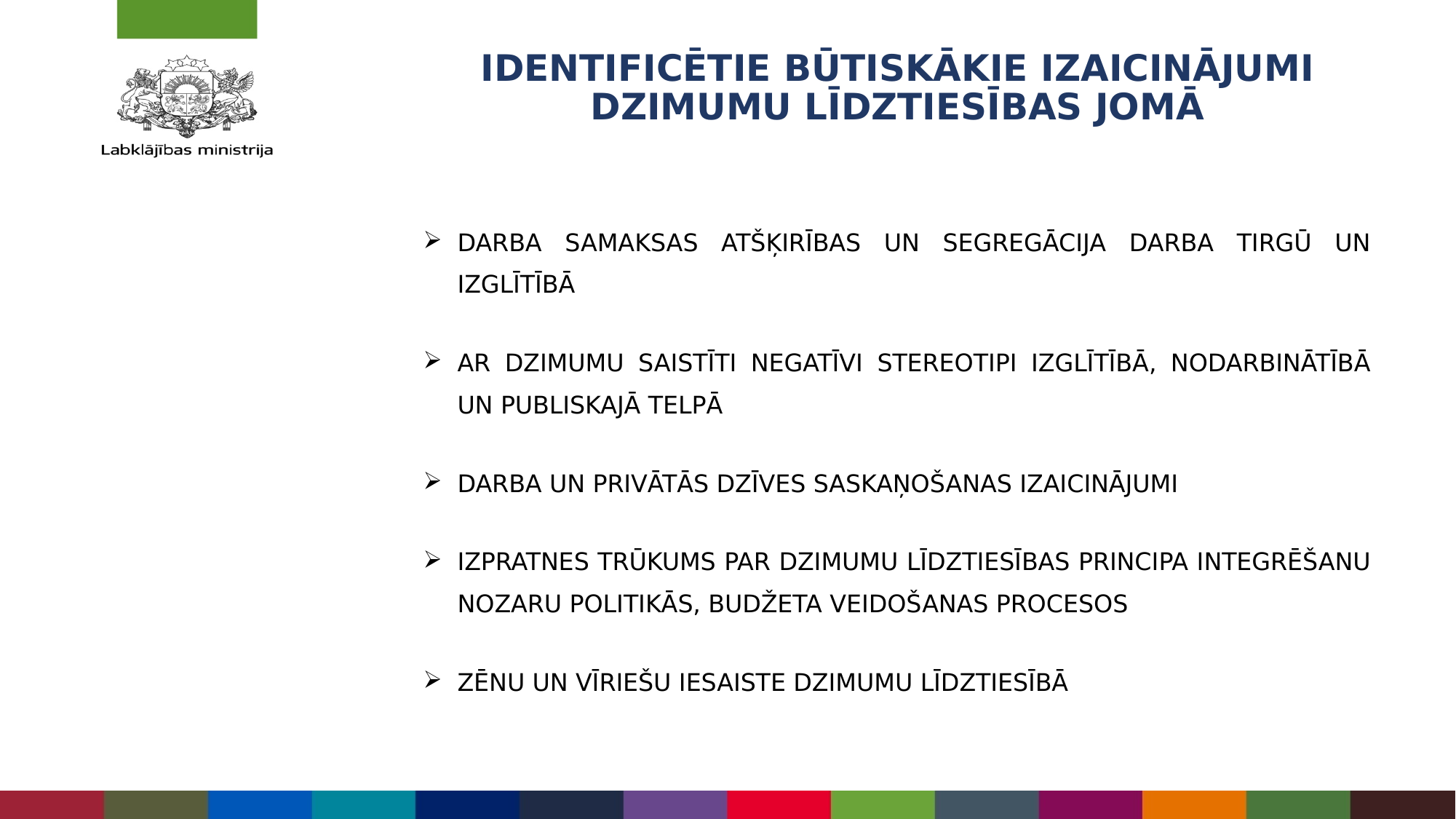

# IDENTIFICĒTIE BŪTISKĀKIE IZAICINĀJUMI DZIMUMU LĪDZTIESĪBAS JOMĀ
DARBA SAMAKSAS ATŠĶIRĪBAS UN SEGREGĀCIJA DARBA TIRGŪ UN IZGLĪTĪBĀ
AR DZIMUMU SAISTĪTI NEGATĪVI STEREOTIPI IZGLĪTĪBĀ, NODARBINĀTĪBĀ UN PUBLISKAJĀ TELPĀ
DARBA UN PRIVĀTĀS DZĪVES SASKAŅOŠANAS IZAICINĀJUMI
IZPRATNES TRŪKUMS PAR DZIMUMU LĪDZTIESĪBAS PRINCIPA INTEGRĒŠANU NOZARU POLITIKĀS, BUDŽETA VEIDOŠANAS PROCESOS
ZĒNU UN VĪRIEŠU IESAISTE DZIMUMU LĪDZTIESĪBĀ